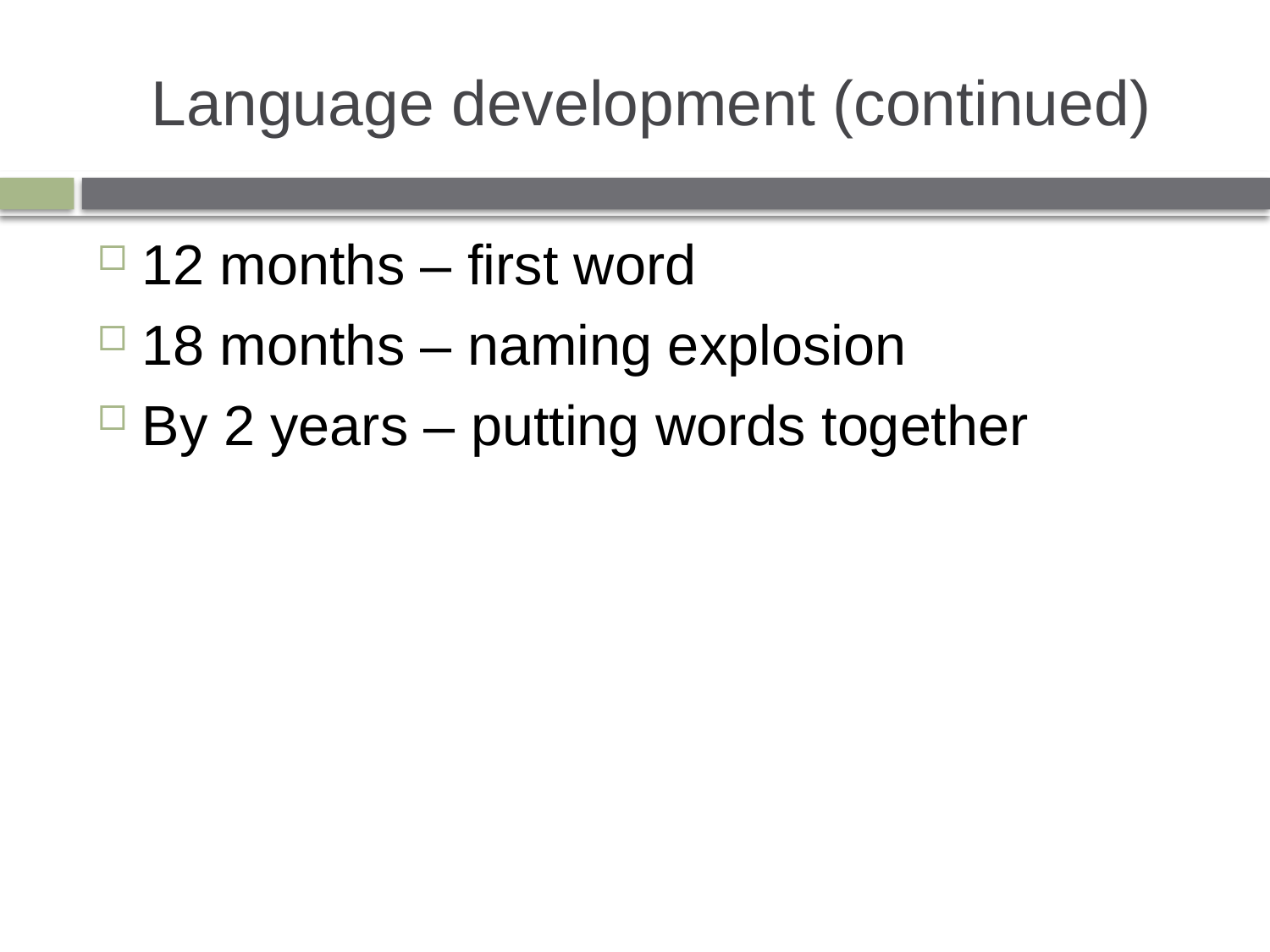

# Language development (continued)
12 months – first word
18 months – naming explosion
By 2 years – putting words together